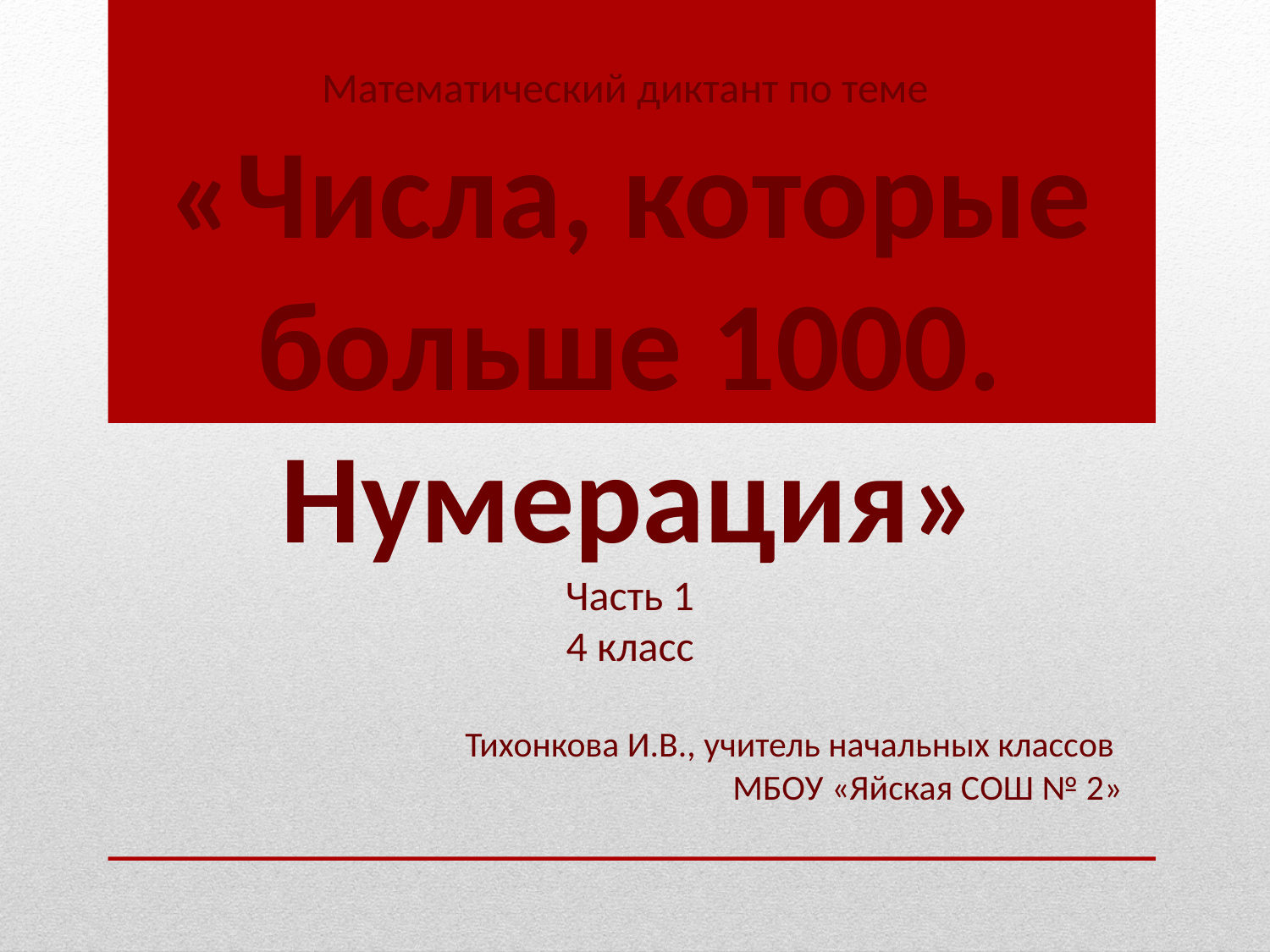

# Математический диктант по теме «Числа, которые больше 1000. Нумерация» Часть 1 4 класс
Тихонкова И.В., учитель начальных классов
МБОУ «Яйская СОШ № 2»